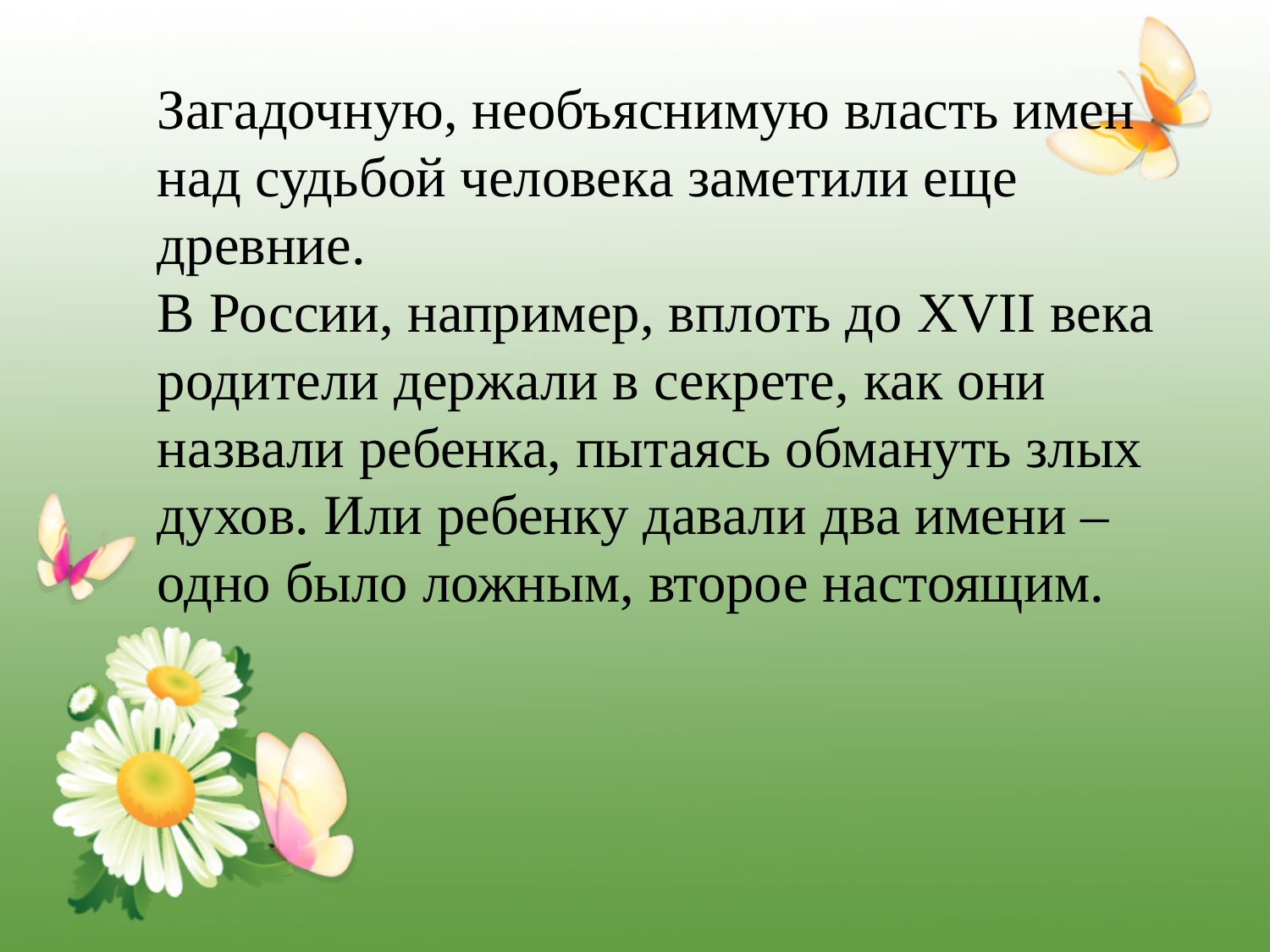

Загадочную, необъяснимую власть имен
над судьбой человека заметили еще древние.
В России, например, вплоть до XVII века
родители держали в секрете, как они назвали ребенка, пытаясь обмануть злых духов. Или ребенку давали два имени –
одно было ложным, второе настоящим.